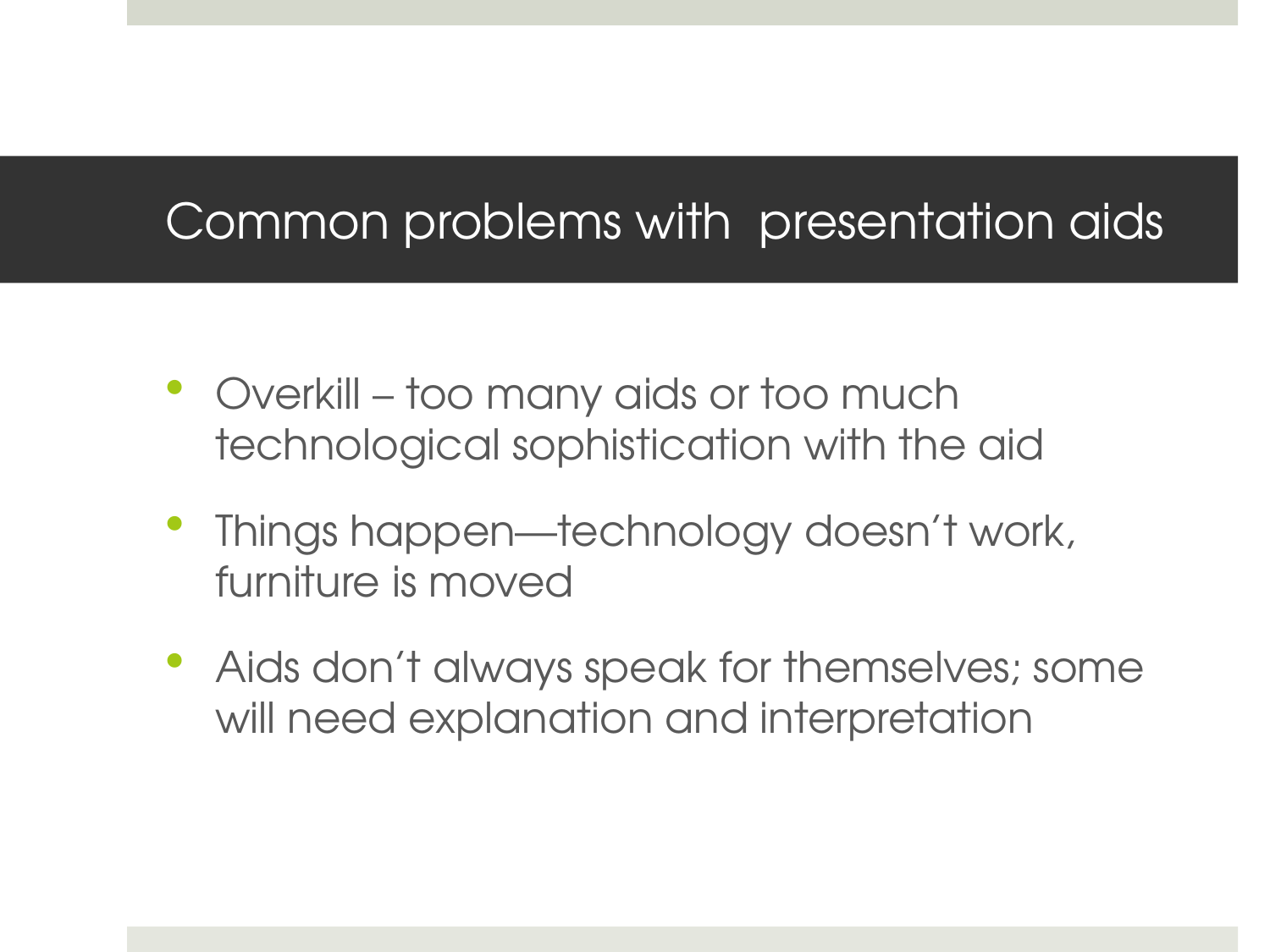

# Common problems with  presentation aids
Overkill – too many aids or too much technological sophistication with the aid
Things happen—technology doesn’t work, furniture is moved
Aids don’t always speak for themselves; some will need explanation and interpretation